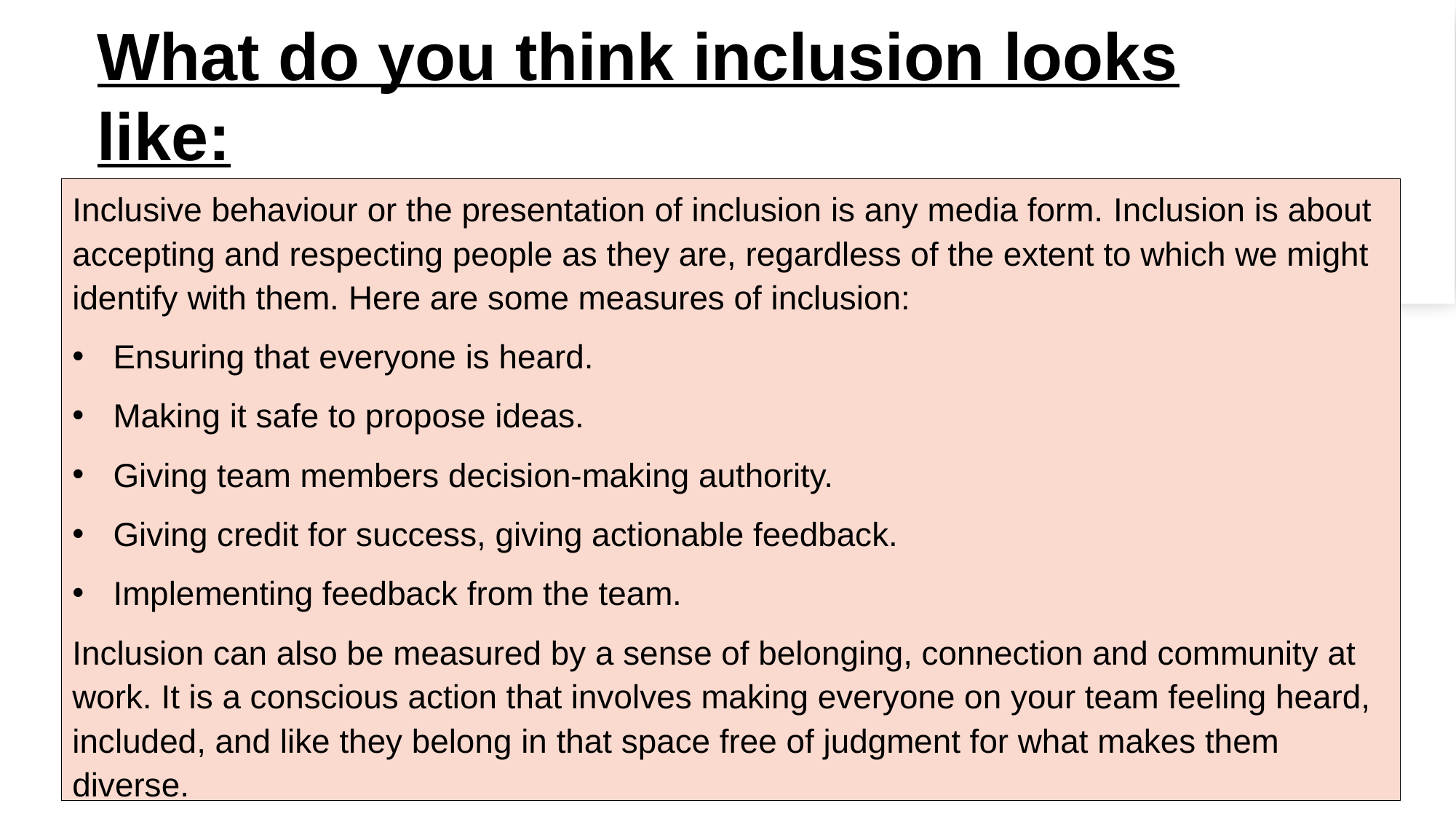

# What do you think inclusion looks like:
Inclusive behaviour or the presentation of inclusion is any media form. Inclusion is about accepting and respecting people as they are, regardless of the extent to which we might identify with them. Here are some measures of inclusion:
Ensuring that everyone is heard.
Making it safe to propose ideas.
Giving team members decision-making authority.
Giving credit for success, giving actionable feedback.
Implementing feedback from the team.
Inclusion can also be measured by a sense of belonging, connection and community at work. It is a conscious action that involves making everyone on your team feeling heard, included, and like they belong in that space free of judgment for what makes them diverse.